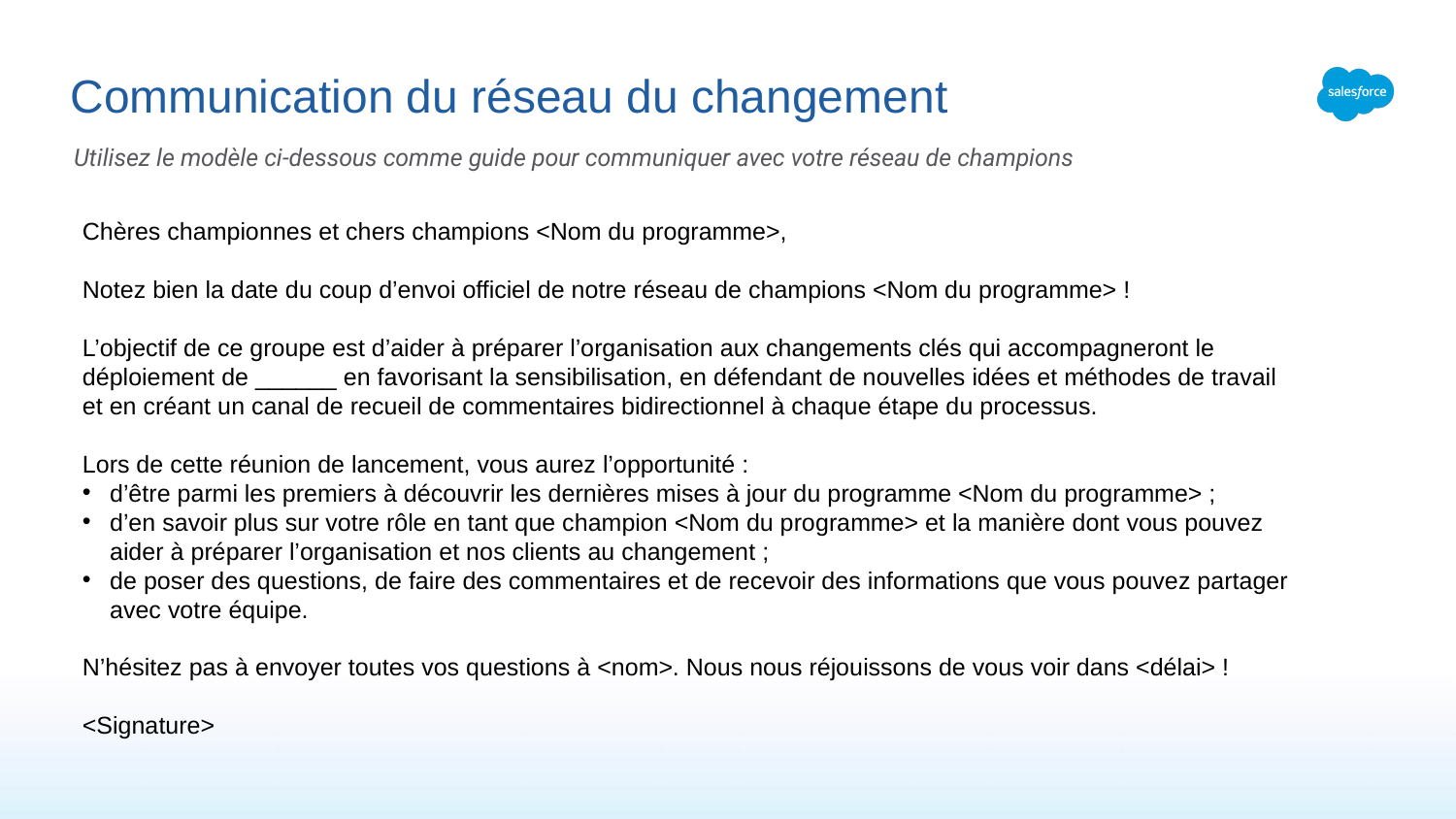

# Communication du réseau du changement
Utilisez le modèle ci-dessous comme guide pour communiquer avec votre réseau de champions
Chères championnes et chers champions <Nom du programme>,

Notez bien la date du coup d’envoi officiel de notre réseau de champions <Nom du programme> !

L’objectif de ce groupe est d’aider à préparer l’organisation aux changements clés qui accompagneront le déploiement de ______ en favorisant la sensibilisation, en défendant de nouvelles idées et méthodes de travail et en créant un canal de recueil de commentaires bidirectionnel à chaque étape du processus.

Lors de cette réunion de lancement, vous aurez l’opportunité :
d’être parmi les premiers à découvrir les dernières mises à jour du programme <Nom du programme> ;
d’en savoir plus sur votre rôle en tant que champion <Nom du programme> et la manière dont vous pouvez aider à préparer l’organisation et nos clients au changement ;
de poser des questions, de faire des commentaires et de recevoir des informations que vous pouvez partager avec votre équipe.

N’hésitez pas à envoyer toutes vos questions à <nom>. Nous nous réjouissons de vous voir dans <délai> !

<Signature>